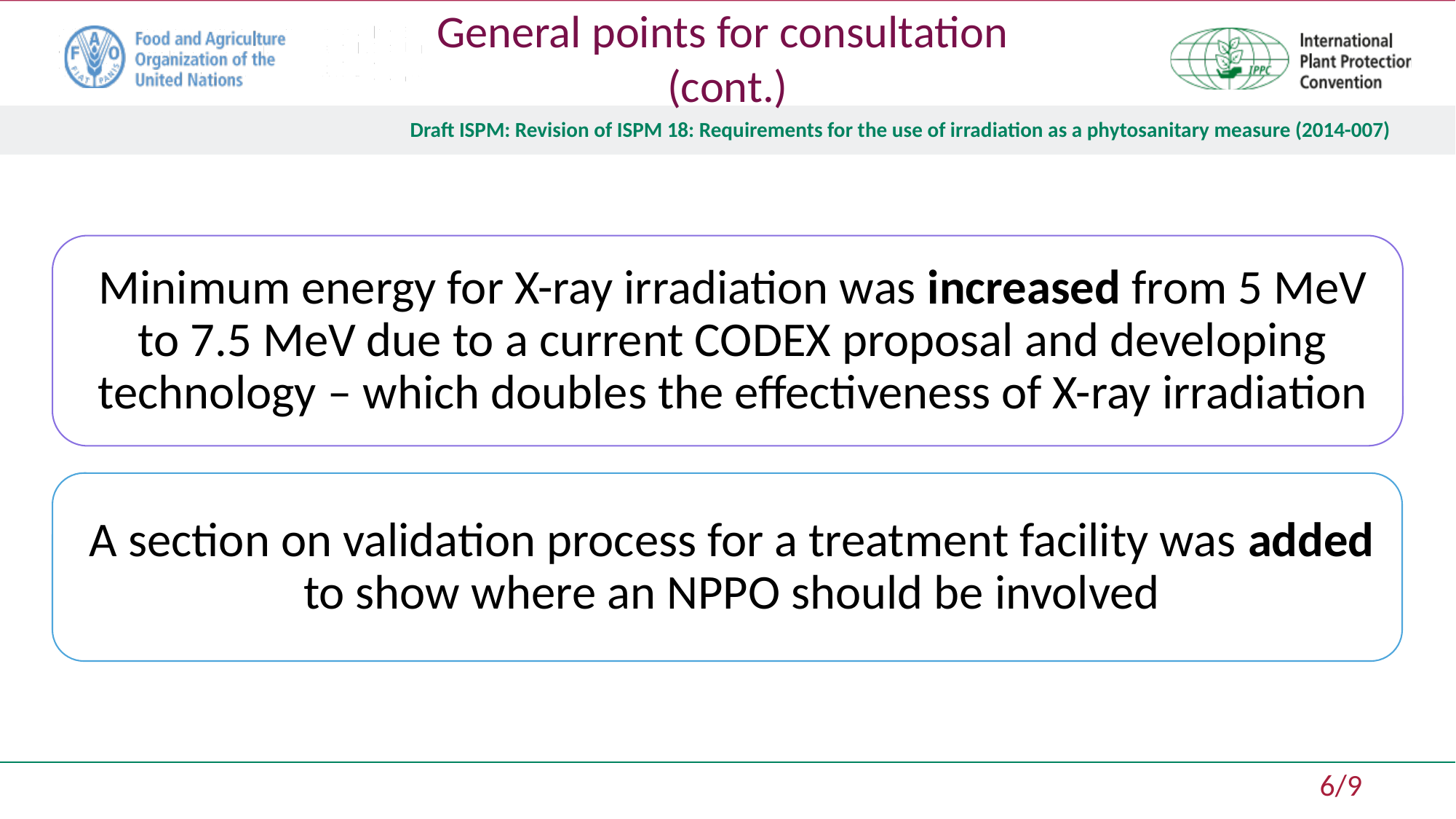

General points for consultation
(cont.)
Minimum energy for X-ray irradiation was increased from 5 MeV to 7.5 MeV due to a current CODEX proposal and developing technology – which doubles the effectiveness of X-ray irradiation
A section on validation process for a treatment facility was added to show where an NPPO should be involved